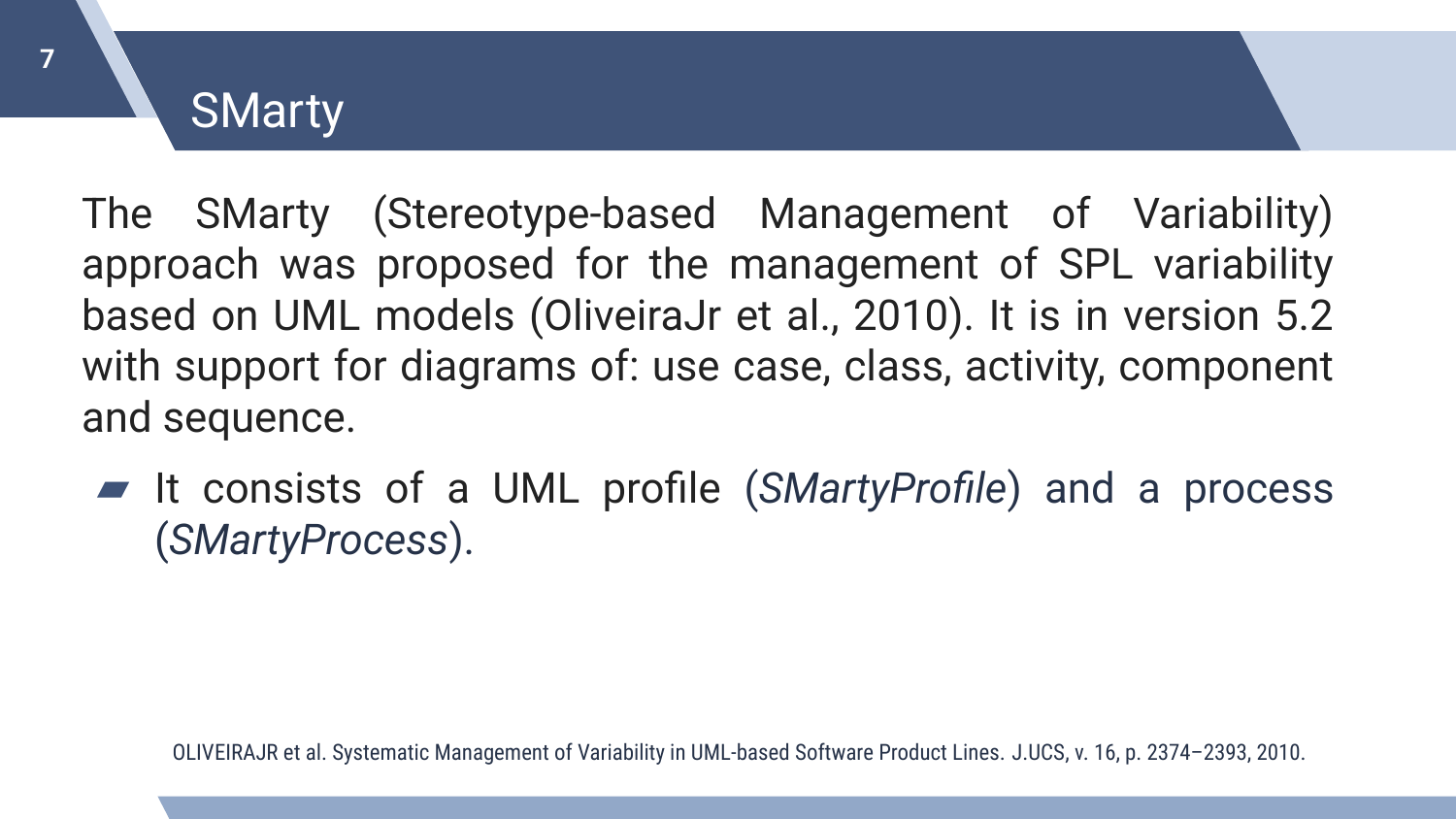

7
# SMarty
The SMarty (Stereotype-based Management of Variability) approach was proposed for the management of SPL variability based on UML models (OliveiraJr et al., 2010). It is in version 5.2 with support for diagrams of: use case, class, activity, component and sequence.
It consists of a UML profile (SMartyProfile) and a process (SMartyProcess).

OLIVEIRAJR et al. Systematic Management of Variability in UML-based Software Product Lines. J.UCS, v. 16, p. 2374–2393, 2010.